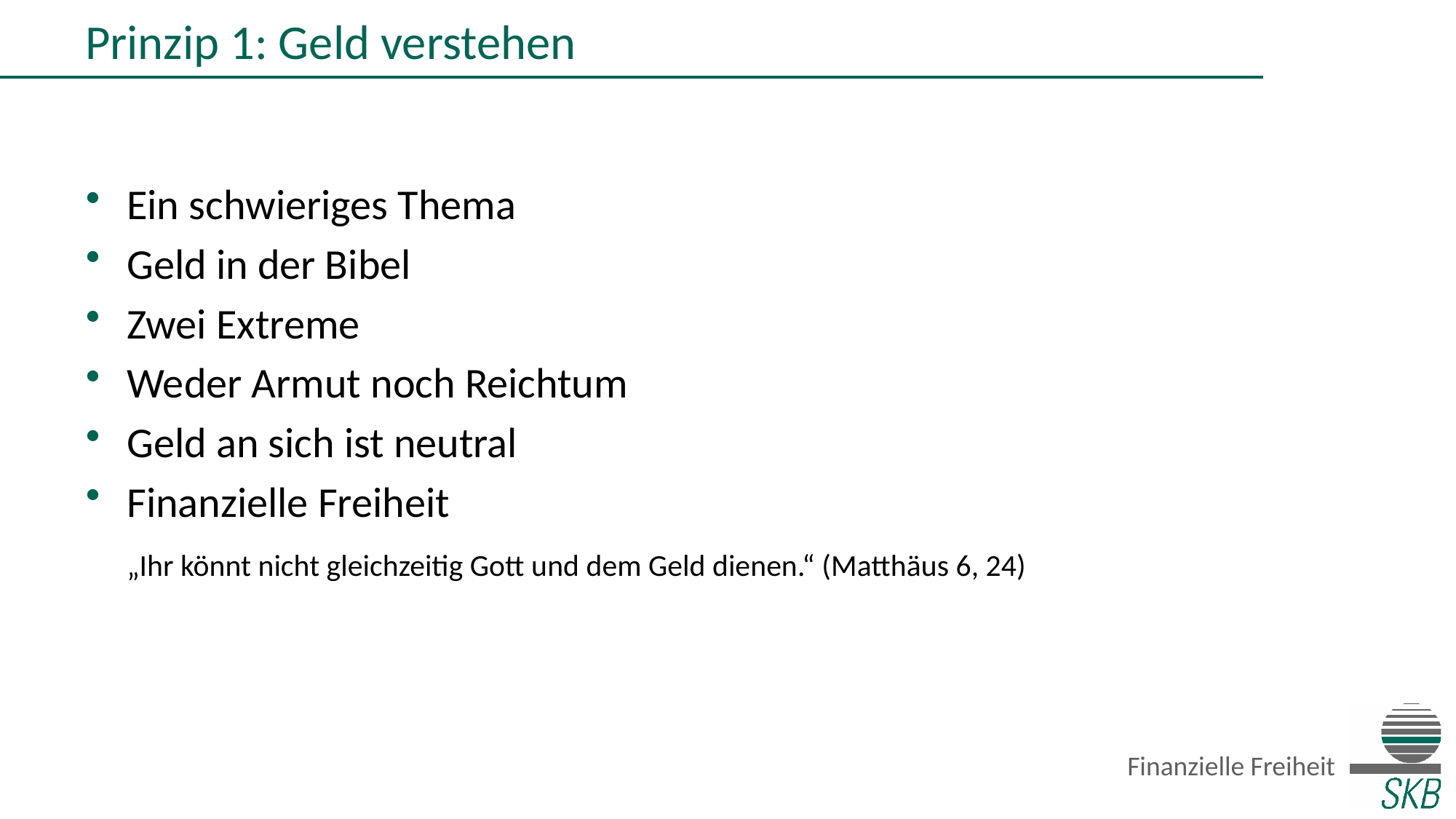

# Prinzip 1: Geld verstehen
Ein schwieriges Thema
Geld in der Bibel
Zwei Extreme
Weder Armut noch Reichtum
Geld an sich ist neutral
Finanzielle Freiheit
	„Ihr könnt nicht gleichzeitig Gott und dem Geld dienen.“ (Matthäus 6, 24)